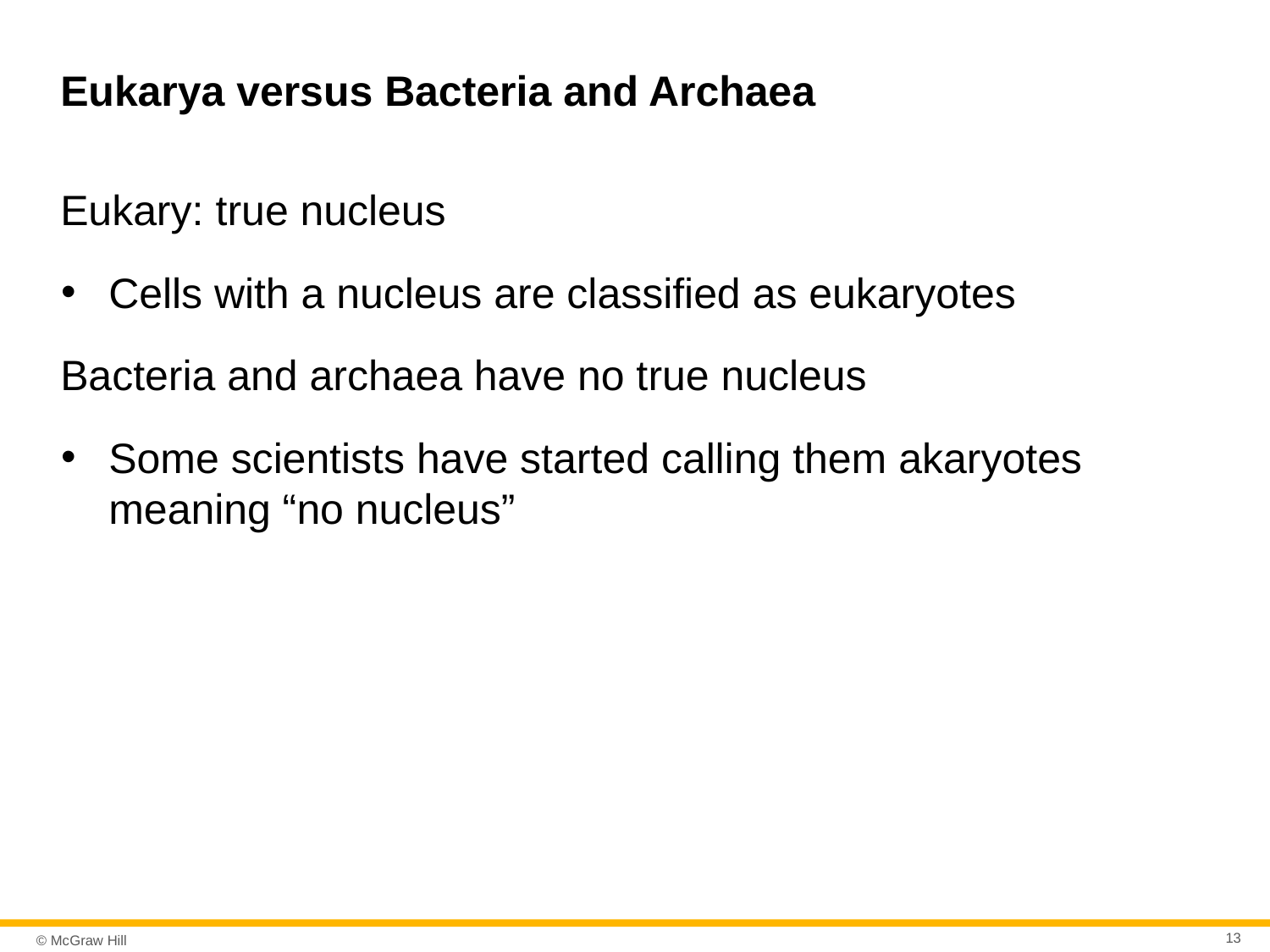

# Eukarya versus Bacteria and Archaea
Eukary: true nucleus
Cells with a nucleus are classified as eukaryotes
Bacteria and archaea have no true nucleus
Some scientists have started calling them akaryotes meaning “no nucleus”